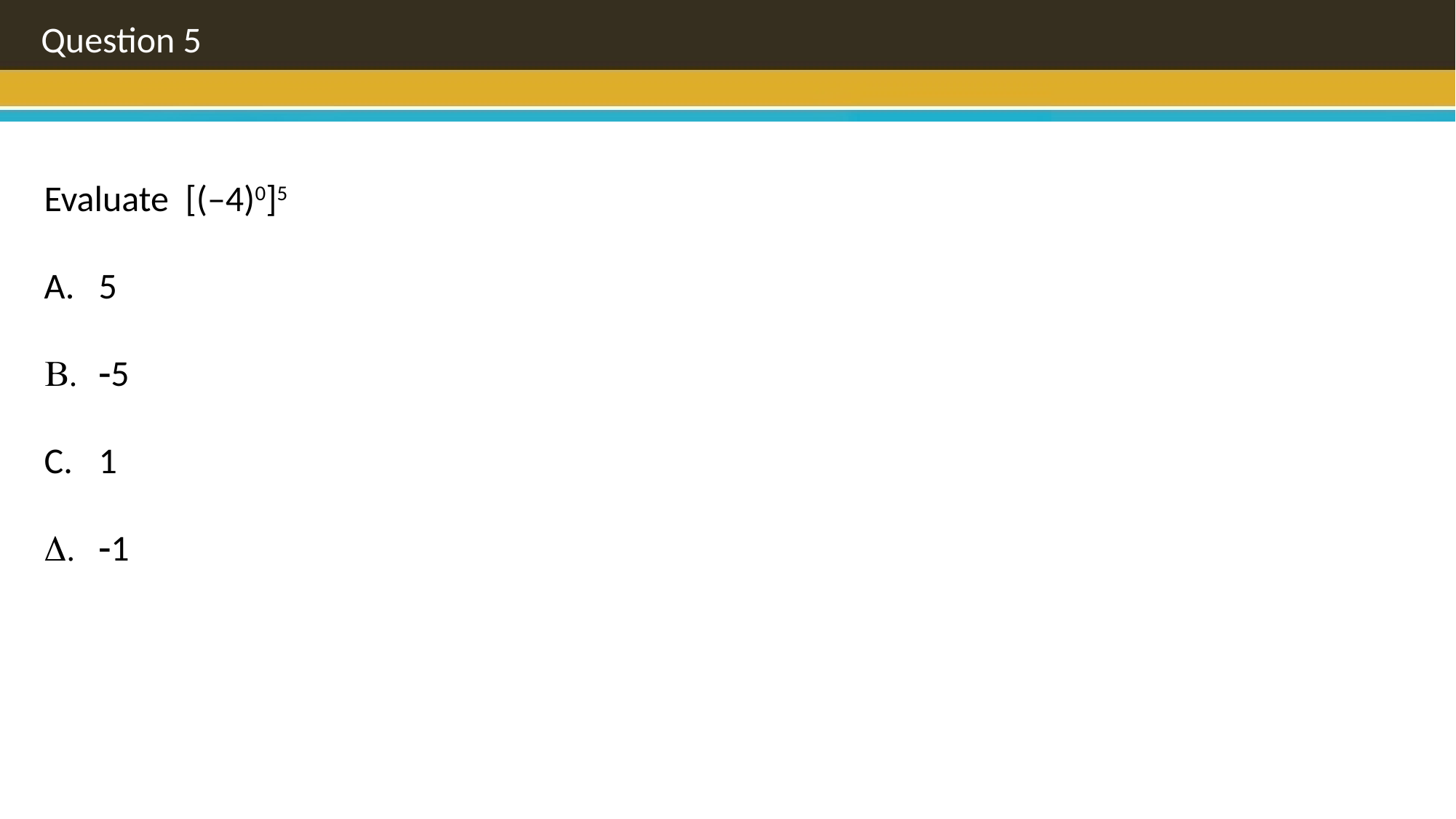

Question 5
Evaluate  [(–4)0]5

5

−5

1

−1